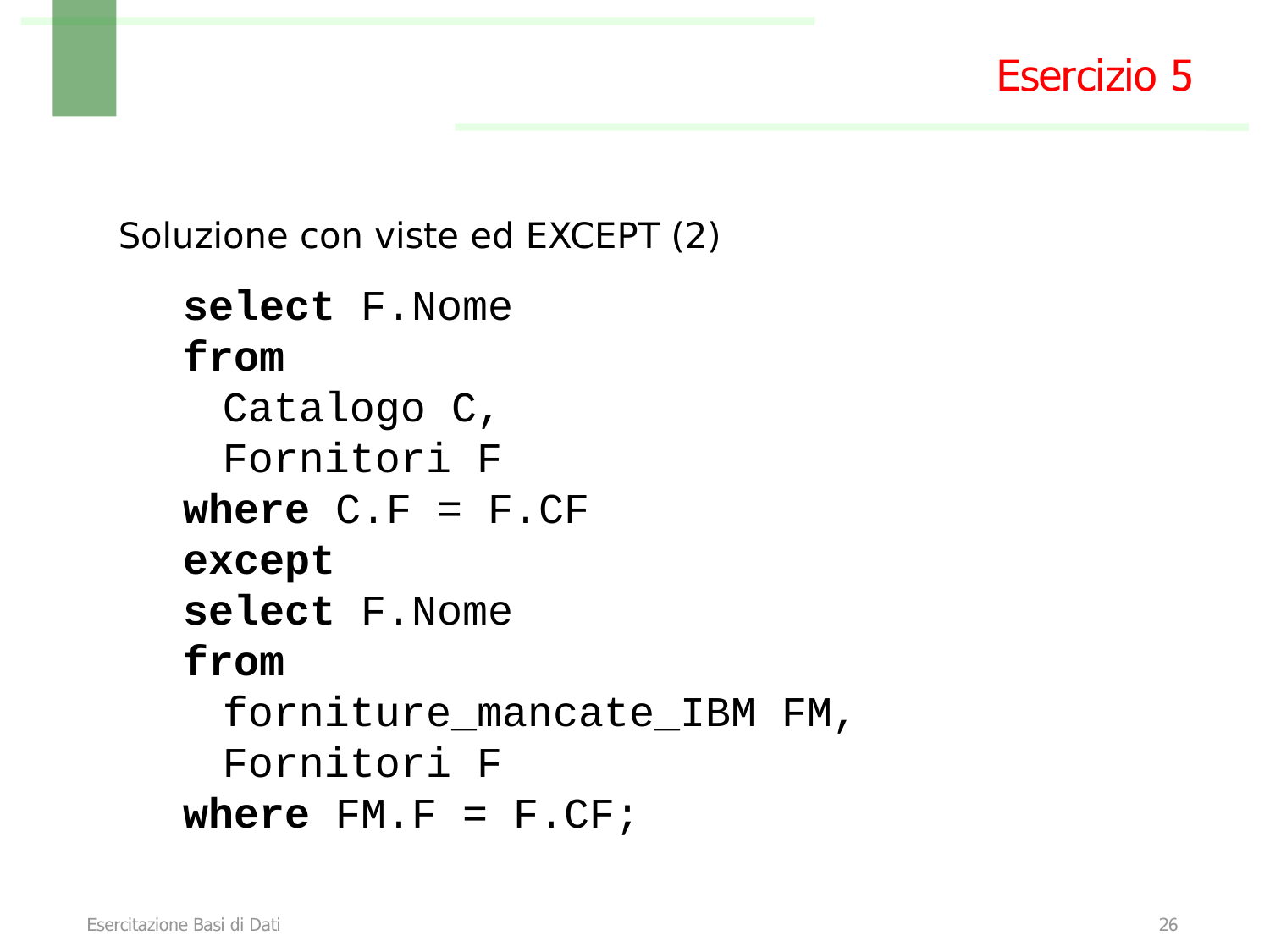

Esercizio 5
Soluzione con viste ed EXCEPT (2)

select F.Nome
from
	Catalogo C,
	Fornitori F
where C.F = F.CF
	except
select F.Nome
from
	forniture_mancate_IBM FM,
	Fornitori F
where FM.F = F.CF;